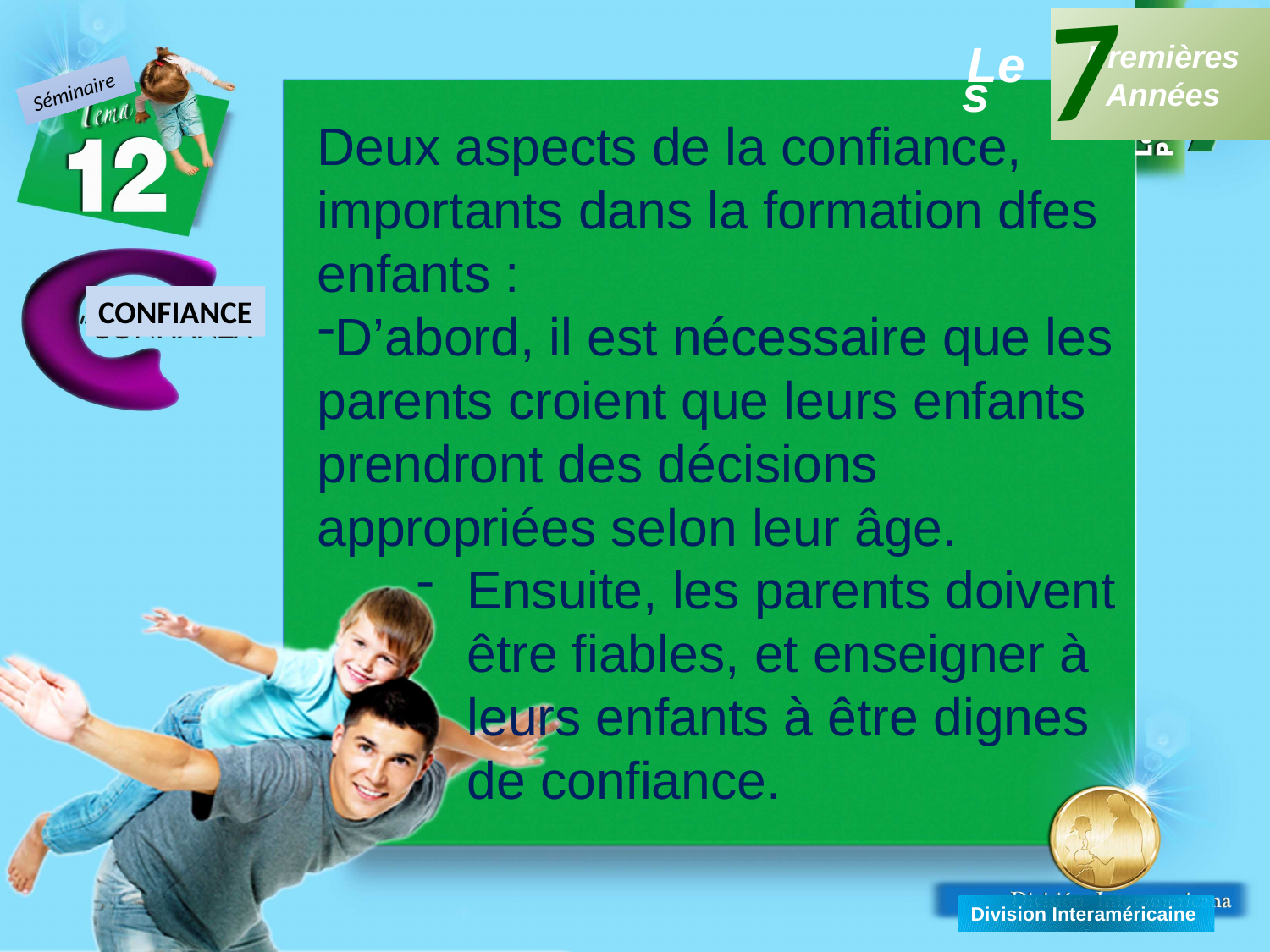

7
Premières
Années
Les
Séminaire
Deux aspects de la confiance,  importants dans la formation dfes enfants :
D’abord, il est nécessaire que les parents croient que leurs enfants prendront des décisions appropriées selon leur âge.
Ensuite, les parents doivent être fiables, et enseigner à leurs enfants à être dignes de confiance.
CONFIANCE
Division Interaméricaine